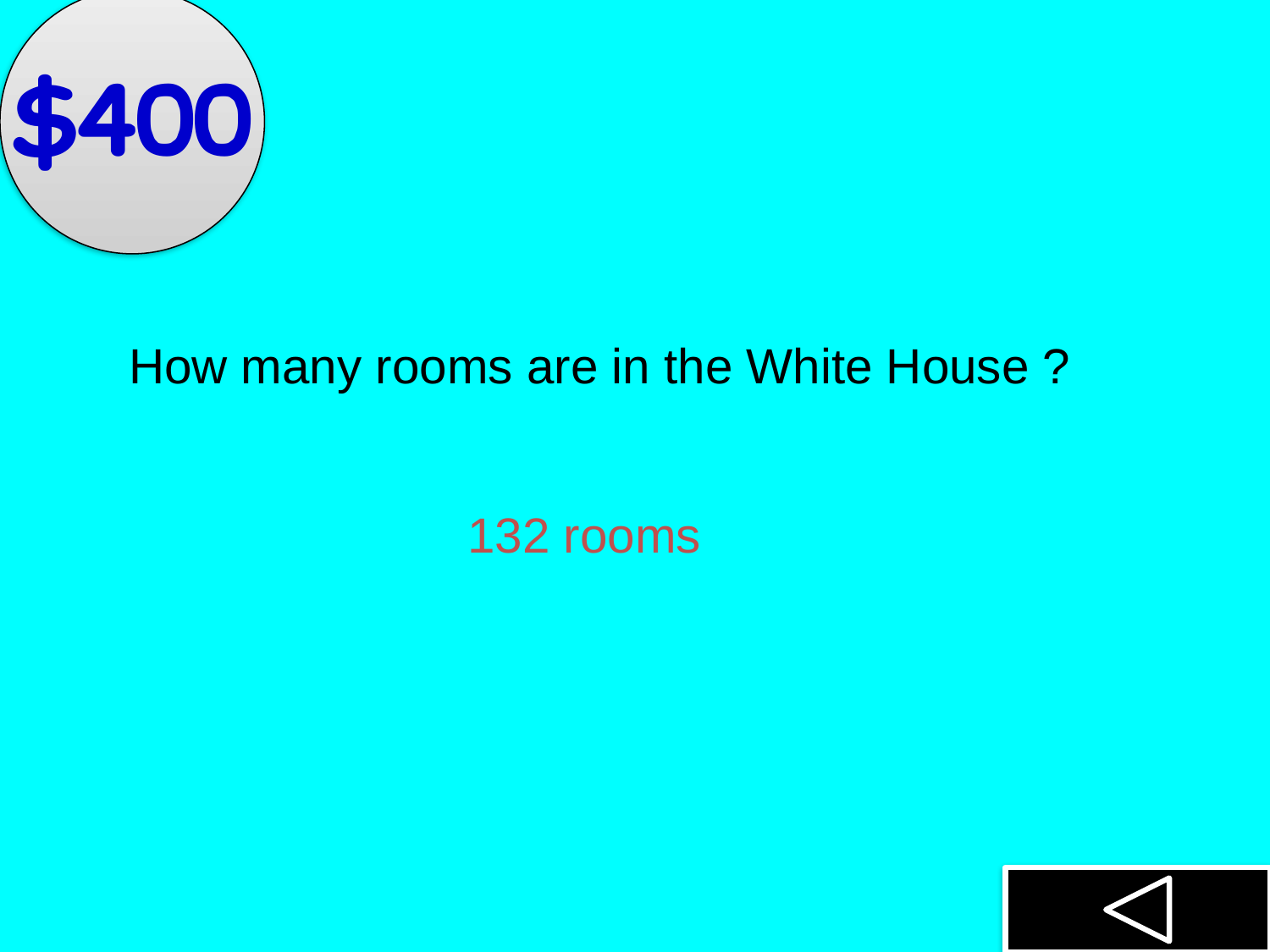

$400
How many rooms are in the White House ?
132 rooms